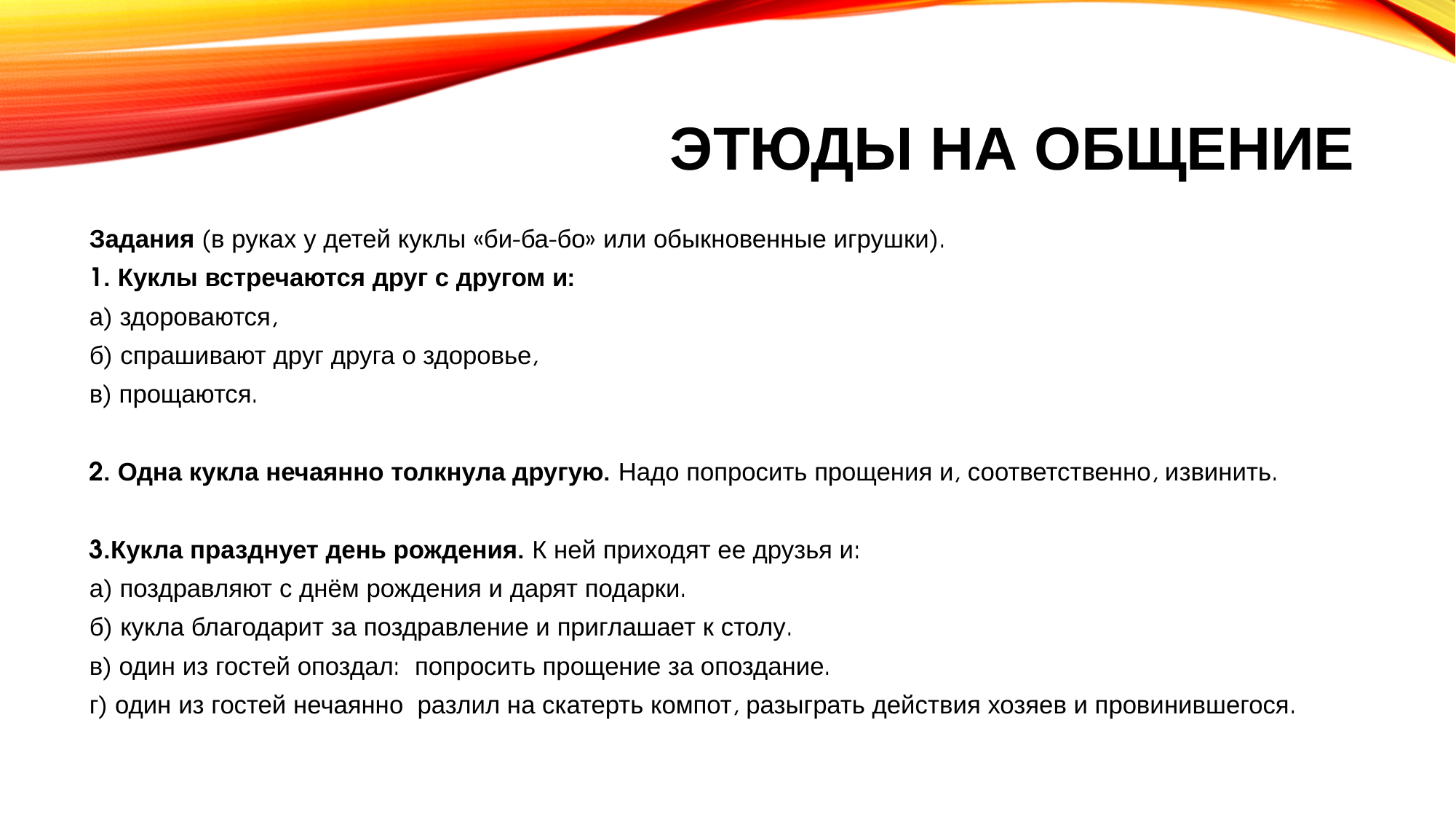

# Этюды на общение
Задания (в руках у детей куклы «би-ба-бо» или обыкновенные игрушки).
1. Куклы встречаются друг с другом и:
а) здороваются,
б) спрашивают друг друга о здоровье,
в) прощаются.

2. Одна кукла нечаянно толкнула другую. Надо попросить прощения и, соответственно, извинить.

3.Кукла празднует день рождения. К ней приходят ее друзья и:
а) поздравляют с днём рождения и дарят подарки.
б) кукла благодарит за поздравление и приглашает к столу.
в) один из гостей опоздал:  попросить прощение за опоздание.
г) один из гостей нечаянно  разлил на скатерть компот, разыграть действия хозяев и провинившегося.